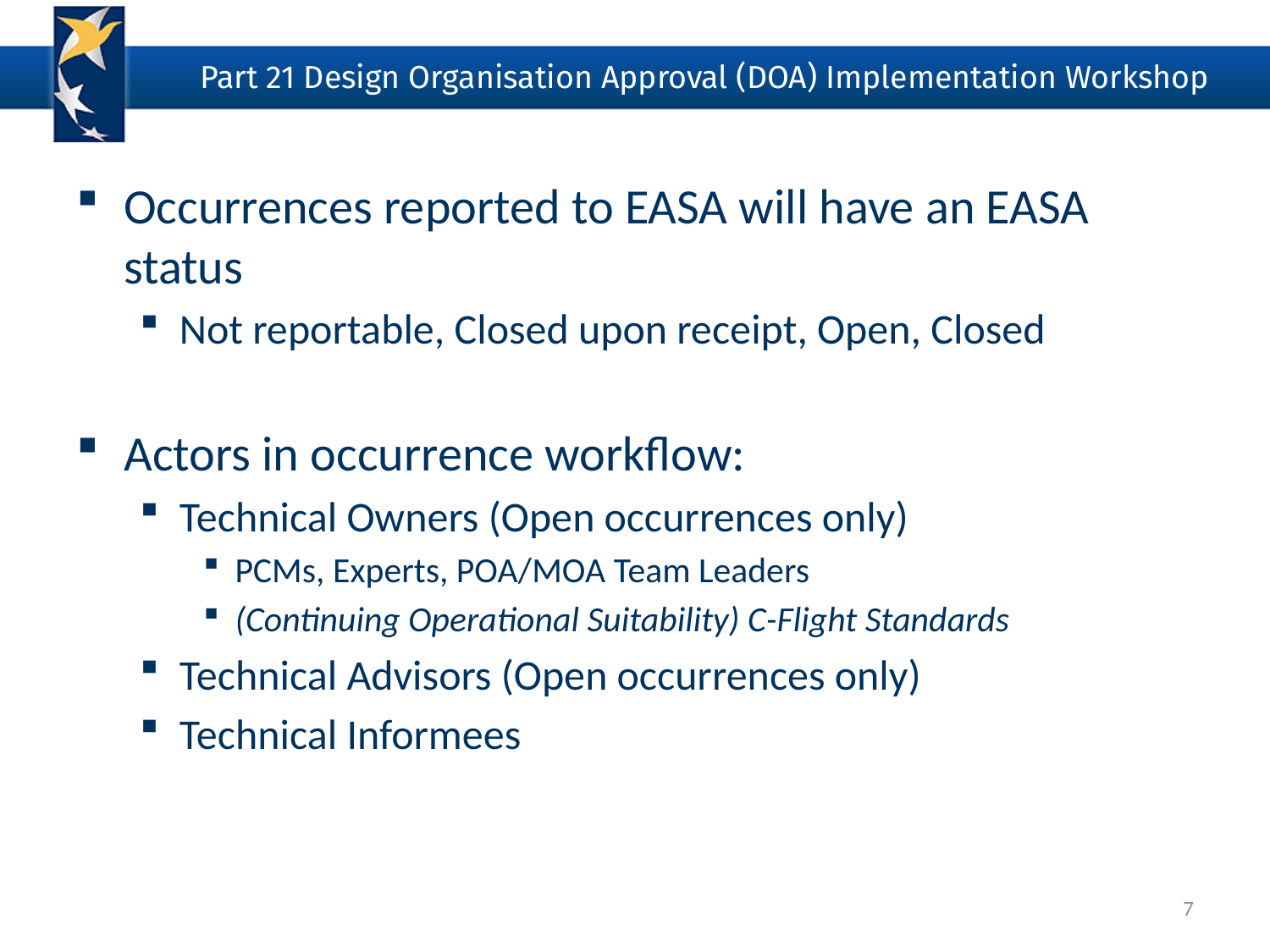

Occurrences reported to EASA will have an EASA status
Not reportable, Closed upon receipt, Open, Closed

Actors in occurrence workflow:
Technical Owners (Open occurrences only)
PCMs, Experts, POA/MOA Team Leaders
(Continuing Operational Suitability) C-Flight Standards
Technical Advisors (Open occurrences only)
Technical Informees

7